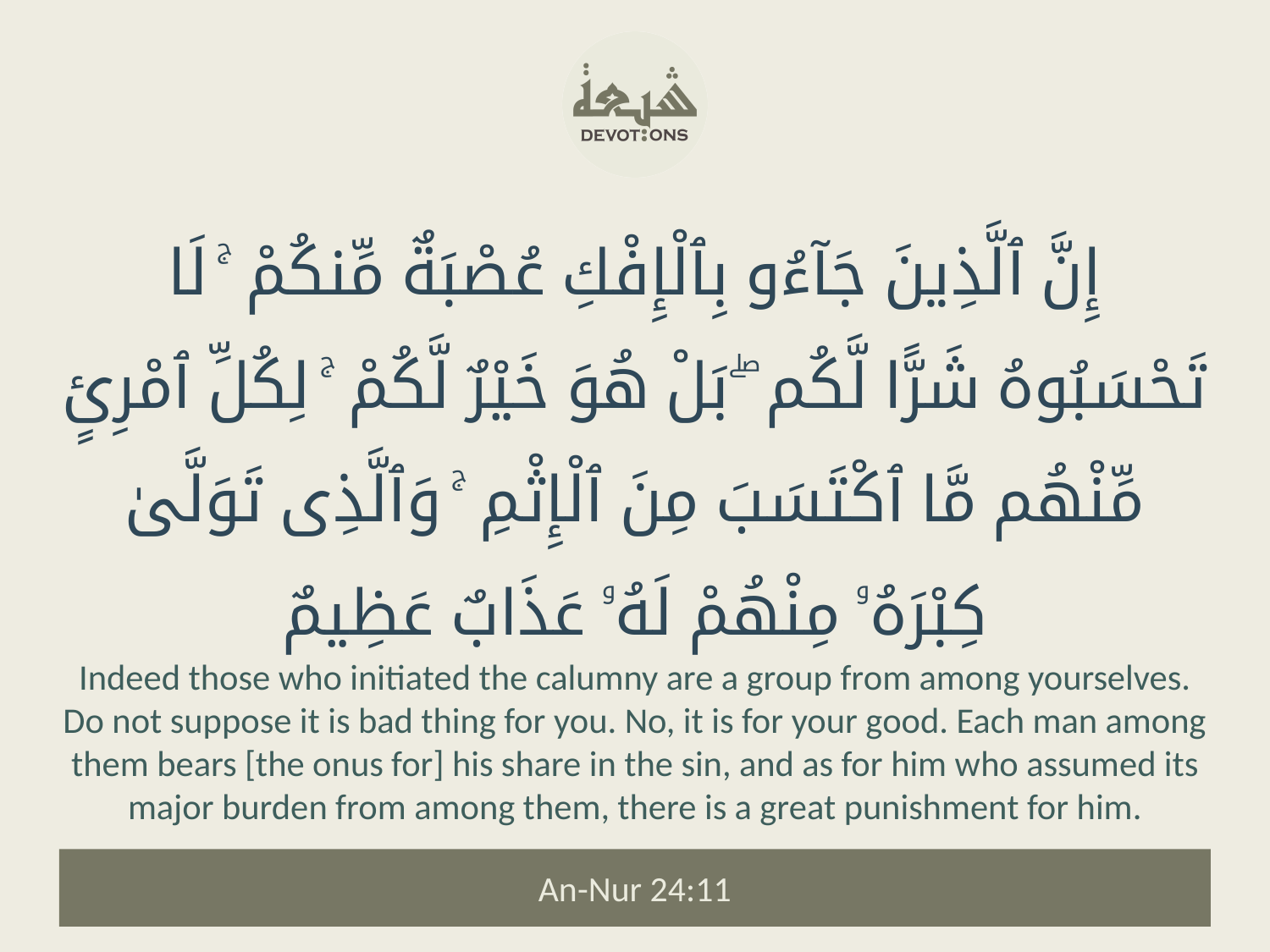

إِنَّ ٱلَّذِينَ جَآءُو بِٱلْإِفْكِ عُصْبَةٌ مِّنكُمْ ۚ لَا تَحْسَبُوهُ شَرًّا لَّكُم ۖ بَلْ هُوَ خَيْرٌ لَّكُمْ ۚ لِكُلِّ ٱمْرِئٍ مِّنْهُم مَّا ٱكْتَسَبَ مِنَ ٱلْإِثْمِ ۚ وَٱلَّذِى تَوَلَّىٰ كِبْرَهُۥ مِنْهُمْ لَهُۥ عَذَابٌ عَظِيمٌ
Indeed those who initiated the calumny are a group from among yourselves. Do not suppose it is bad thing for you. No, it is for your good. Each man among them bears [the onus for] his share in the sin, and as for him who assumed its major burden from among them, there is a great punishment for him.
An-Nur 24:11